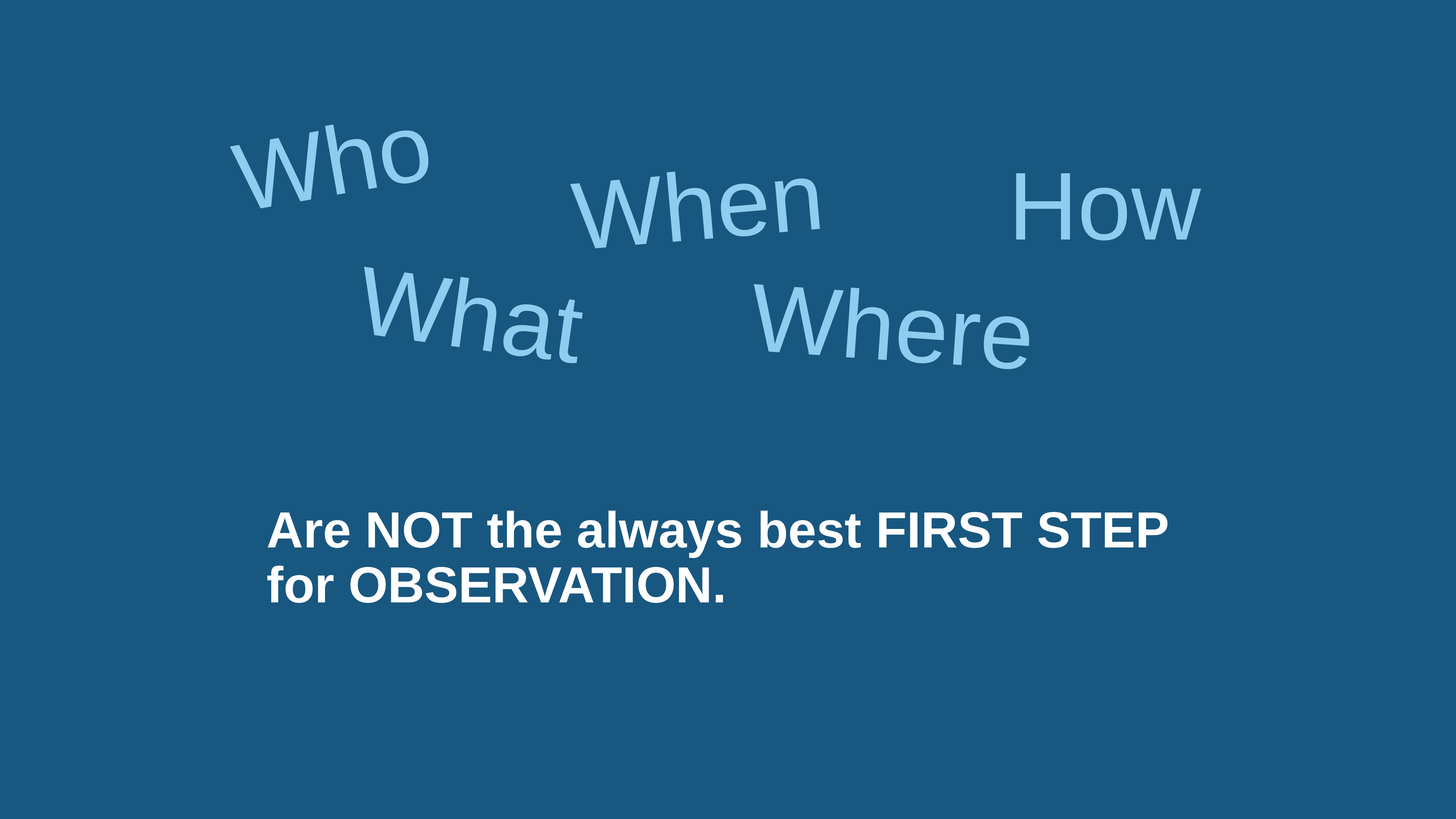

Who
When
How
What
Where
Are NOT the always best first step for OBSERVATION.